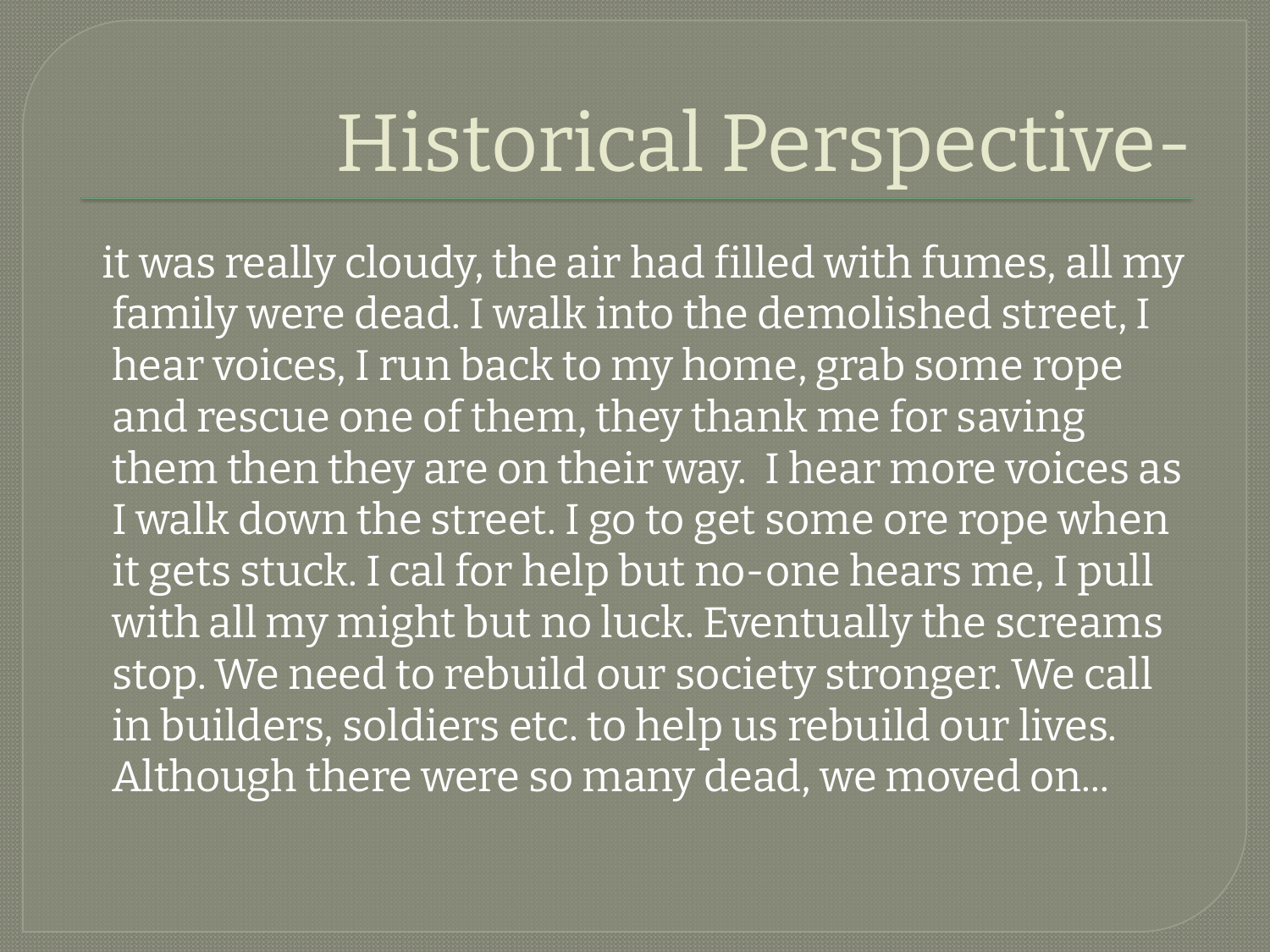

# Historical Perspective-
   it was really cloudy, the air had filled with fumes, all my family were dead. I walk into the demolished street, I hear voices, I run back to my home, grab some rope and rescue one of them, they thank me for saving them then they are on their way.  I hear more voices as I walk down the street. I go to get some ore rope when it gets stuck. I cal for help but no-one hears me, I pull with all my might but no luck. Eventually the screams stop. We need to rebuild our society stronger. We call in builders, soldiers etc. to help us rebuild our lives. Although there were so many dead, we moved on...